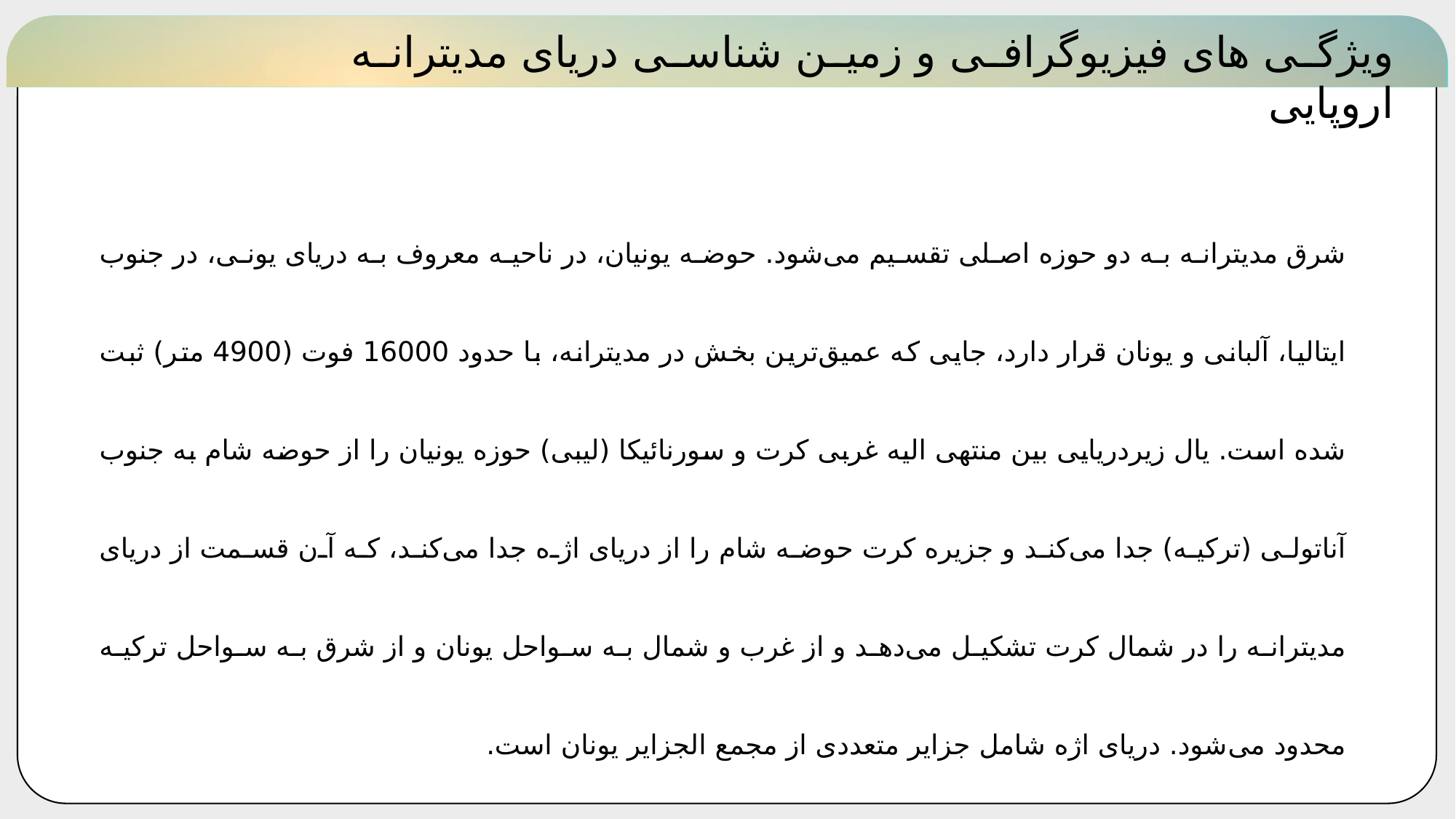

ویژگی های فیزیوگرافی و زمین شناسی دریای مدیترانه اروپایی
شرق مدیترانه به دو حوزه اصلی تقسیم می‌شود. حوضه یونیان، در ناحیه معروف به دریای یونی، در جنوب ایتالیا، آلبانی و یونان قرار دارد، جایی که عمیق‌ترین بخش در مدیترانه، با حدود 16000 فوت (4900 متر) ثبت شده است. یال زیردریایی بین منتهی الیه غربی کرت و سورنائیکا (لیبی) حوزه یونیان را از حوضه شام ​​به جنوب آناتولی (ترکیه) جدا می‌کند و جزیره کرت حوضه شام ​​را از دریای اژه جدا می‌کند، که آن قسمت از دریای مدیترانه را در شمال کرت تشکیل می‌دهد و از غرب و شمال به سواحل یونان و از شرق به سواحل ترکیه محدود می‌شود. دریای اژه شامل جزایر متعددی از مجمع الجزایر یونان است.